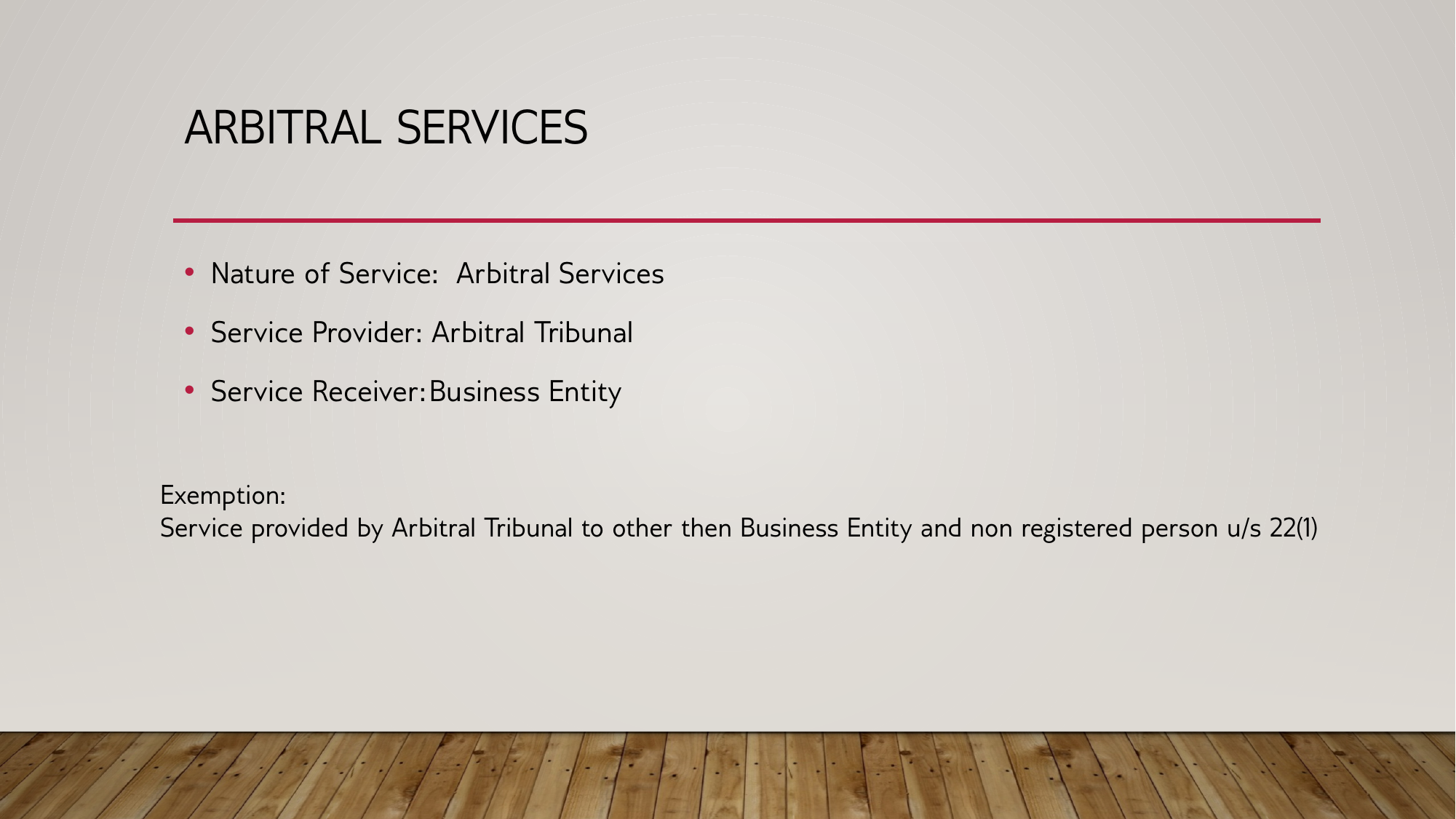

# Arbitral services
Nature of Service:  Arbitral Services
Service Provider: Arbitral Tribunal
Service Receiver:	Business Entity

Exemption:
Service provided by Arbitral Tribunal to other then Business Entity and non registered person u/s 22(1)